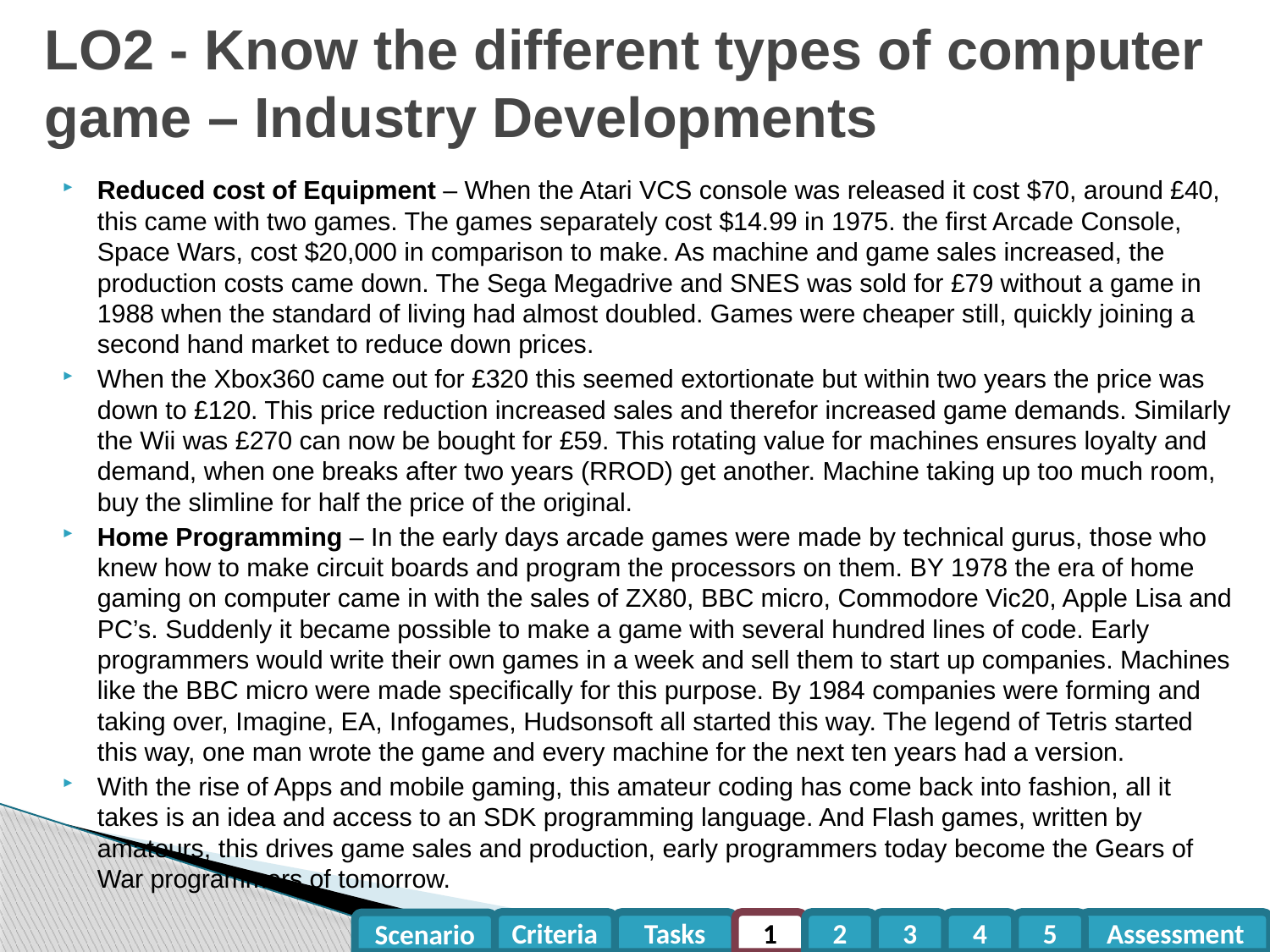

# LO2 - Know the different types of computer game – Industry Developments
Reduced cost of Equipment – When the Atari VCS console was released it cost $70, around £40, this came with two games. The games separately cost $14.99 in 1975. the first Arcade Console, Space Wars, cost $20,000 in comparison to make. As machine and game sales increased, the production costs came down. The Sega Megadrive and SNES was sold for £79 without a game in 1988 when the standard of living had almost doubled. Games were cheaper still, quickly joining a second hand market to reduce down prices.
When the Xbox360 came out for £320 this seemed extortionate but within two years the price was down to £120. This price reduction increased sales and therefor increased game demands. Similarly the Wii was £270 can now be bought for £59. This rotating value for machines ensures loyalty and demand, when one breaks after two years (RROD) get another. Machine taking up too much room, buy the slimline for half the price of the original.
Home Programming – In the early days arcade games were made by technical gurus, those who knew how to make circuit boards and program the processors on them. BY 1978 the era of home gaming on computer came in with the sales of ZX80, BBC micro, Commodore Vic20, Apple Lisa and PC’s. Suddenly it became possible to make a game with several hundred lines of code. Early programmers would write their own games in a week and sell them to start up companies. Machines like the BBC micro were made specifically for this purpose. By 1984 companies were forming and taking over, Imagine, EA, Infogames, Hudsonsoft all started this way. The legend of Tetris started this way, one man wrote the game and every machine for the next ten years had a version.
With the rise of Apps and mobile gaming, this amateur coding has come back into fashion, all it takes is an idea and access to an SDK programming language. And Flash games, written by amateurs, this drives game sales and production, early programmers today become the Gears of War programmers of tomorrow.
Criteria
Tasks
1
2
3
4
5
Assessment
Scenario